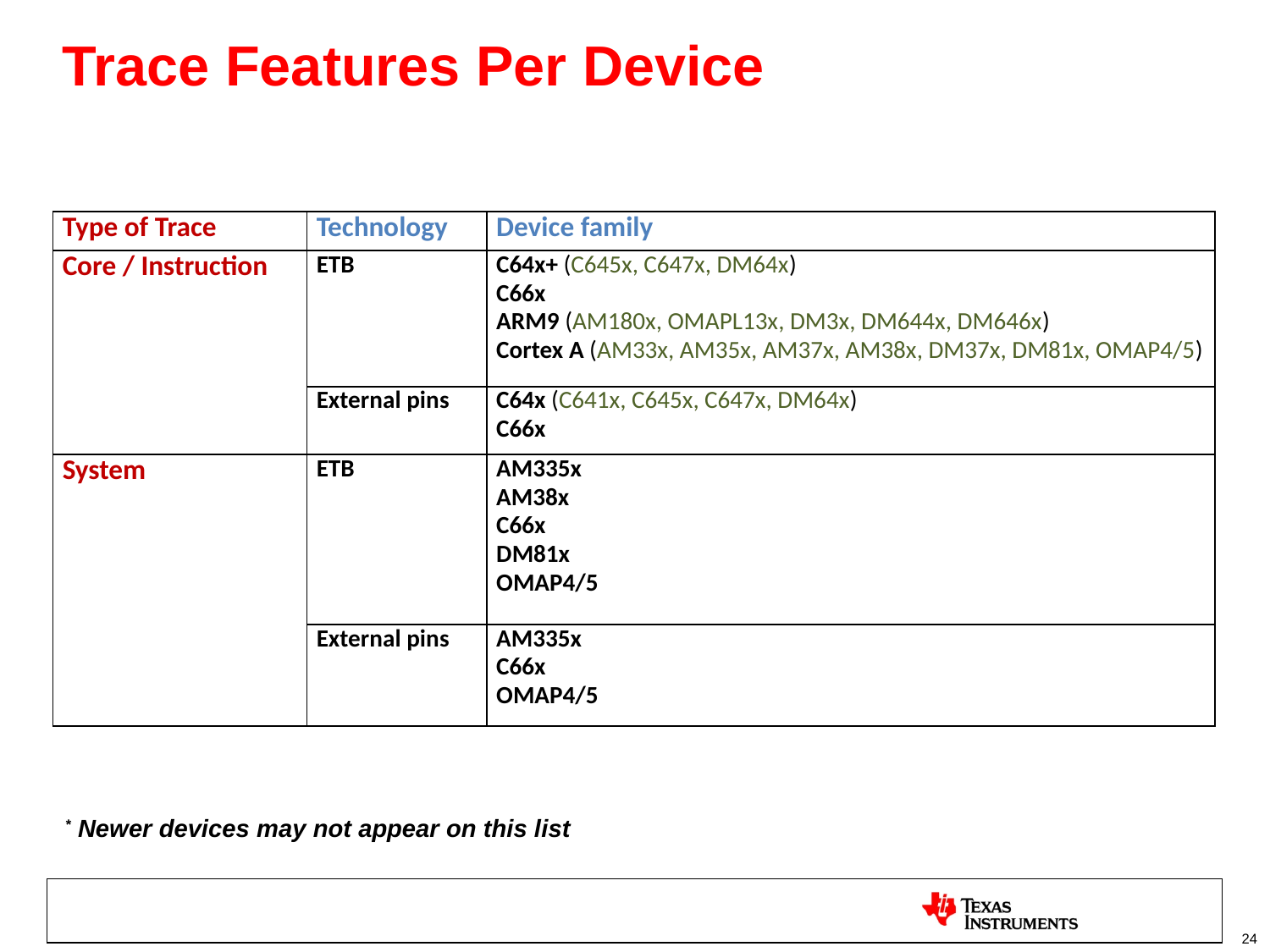

# Trace Features Per Device
| Type of Trace | Technology | Device family |
| --- | --- | --- |
| Core / Instruction | ETB | C64x+ (C645x, C647x, DM64x) C66x ARM9 (AM180x, OMAPL13x, DM3x, DM644x, DM646x) Cortex A (AM33x, AM35x, AM37x, AM38x, DM37x, DM81x, OMAP4/5) |
|  | External pins | C64x (C641x, C645x, C647x, DM64x) C66x |
| System | ETB | AM335x AM38x C66x DM81x OMAP4/5 |
|  | External pins | AM335x C66x OMAP4/5 |
* Newer devices may not appear on this list

24